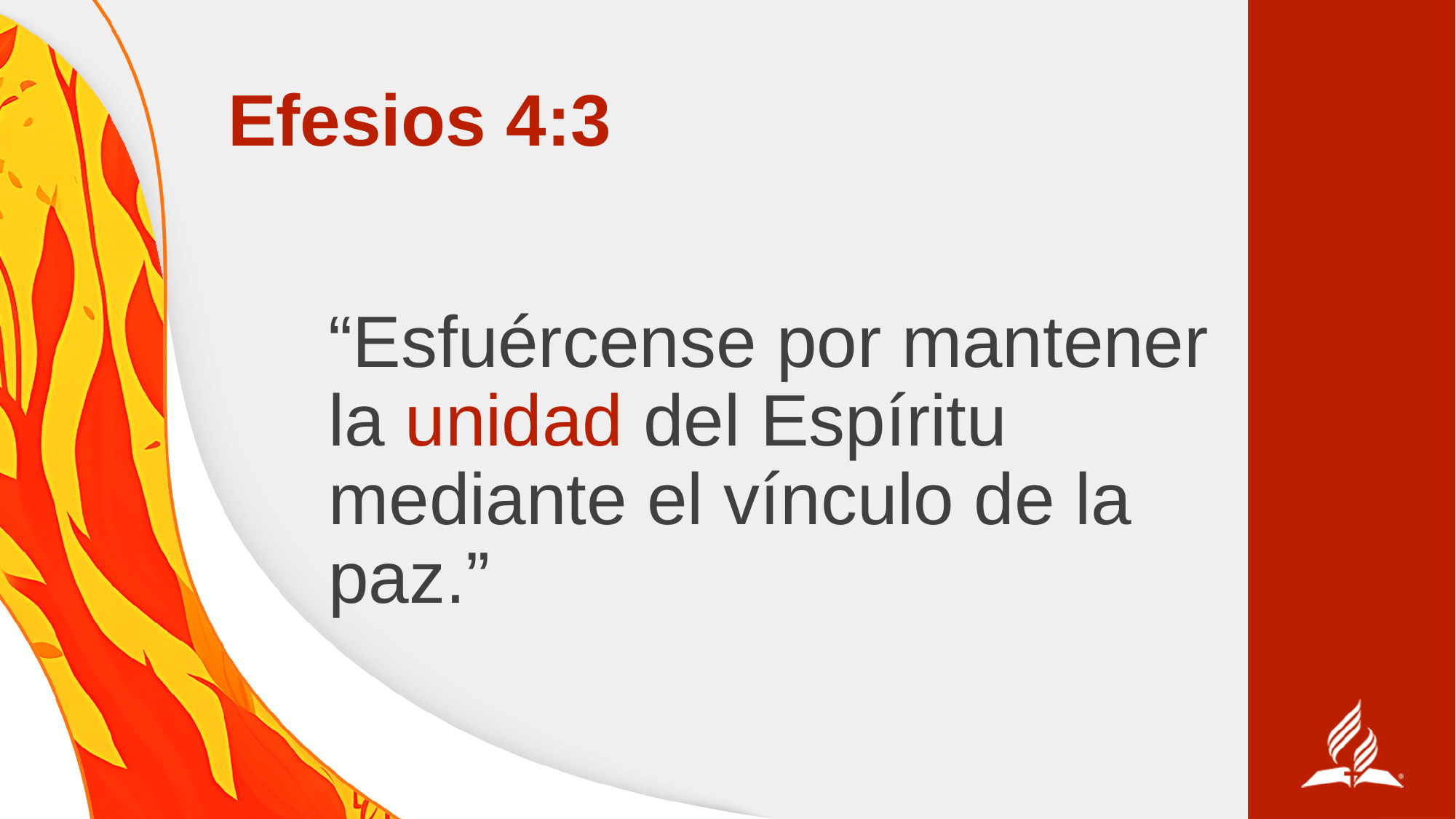

# Efesios 4:3
“Esfuércense por mantener la unidad del Espíritu mediante el vínculo de la paz.”